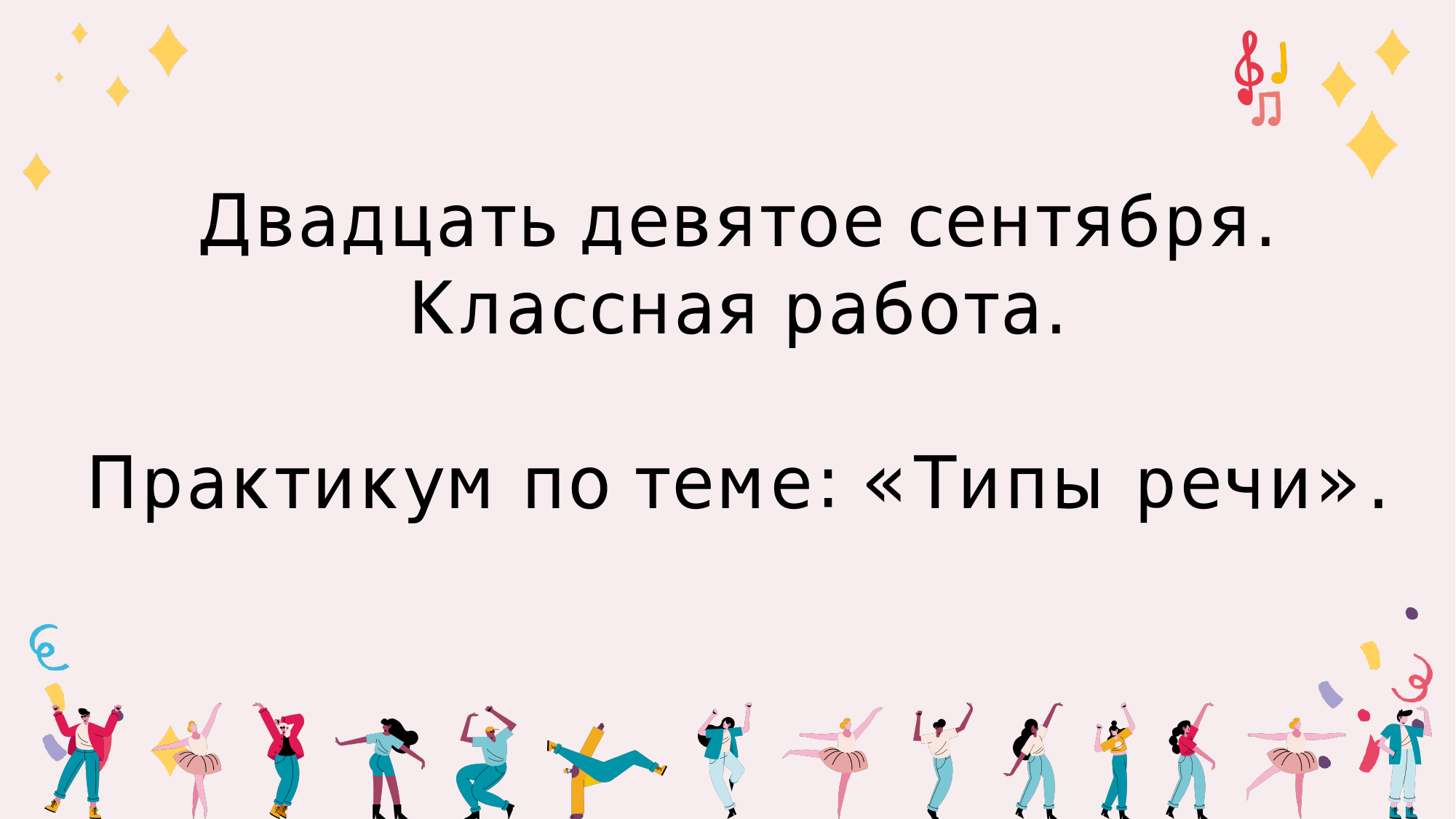

Двадцать девятое сентября.
Классная работа.

Практикум по теме: «Типы речи».